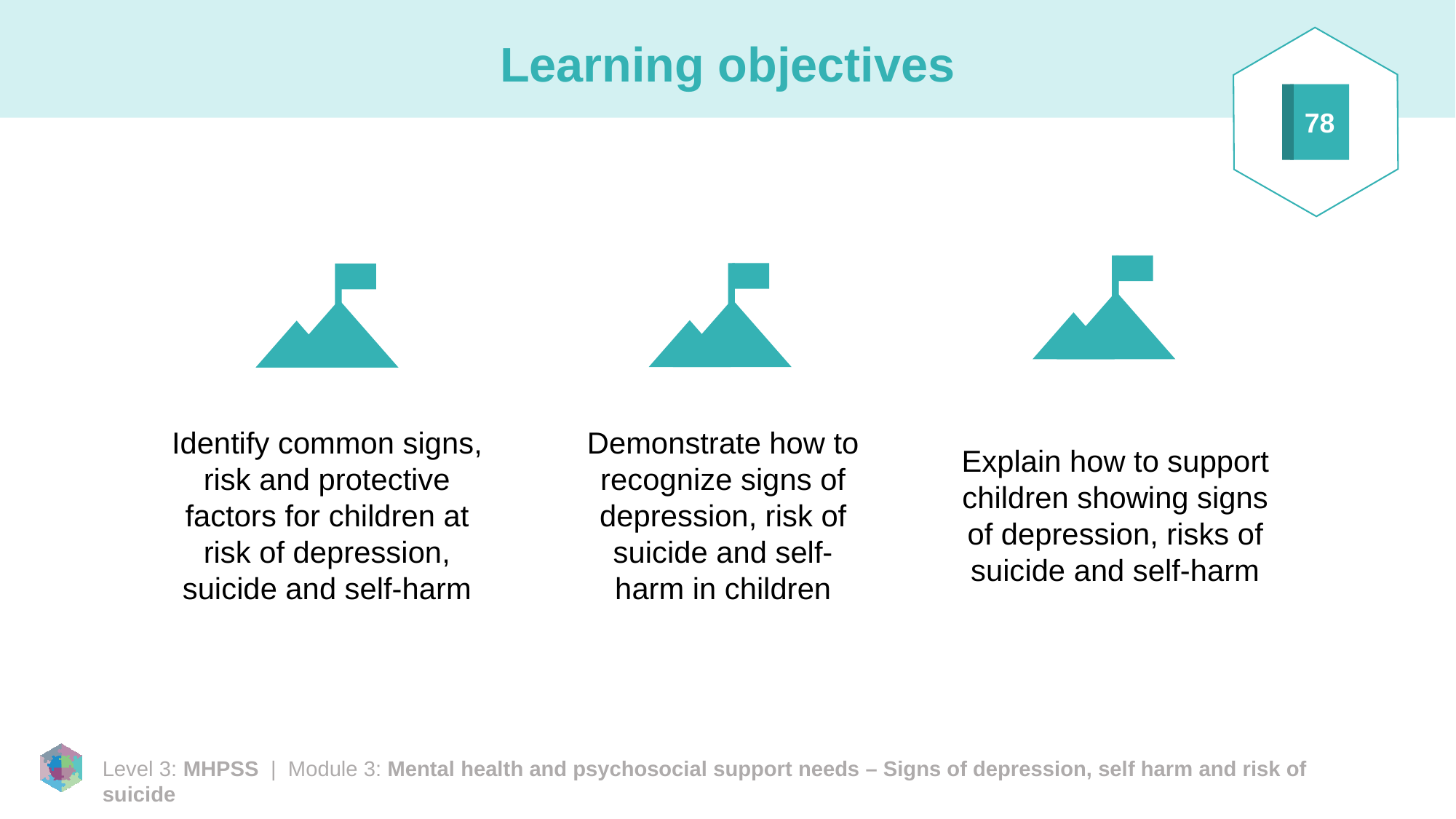

# Learning objectives

78

Identify common signs, risk and protective factors for children at risk of depression, suicide and self-harm
Demonstrate how to recognize signs of depression, risk of suicide and self-harm in children
Explain how to support children showing signs of depression, risks of suicide and self-harm